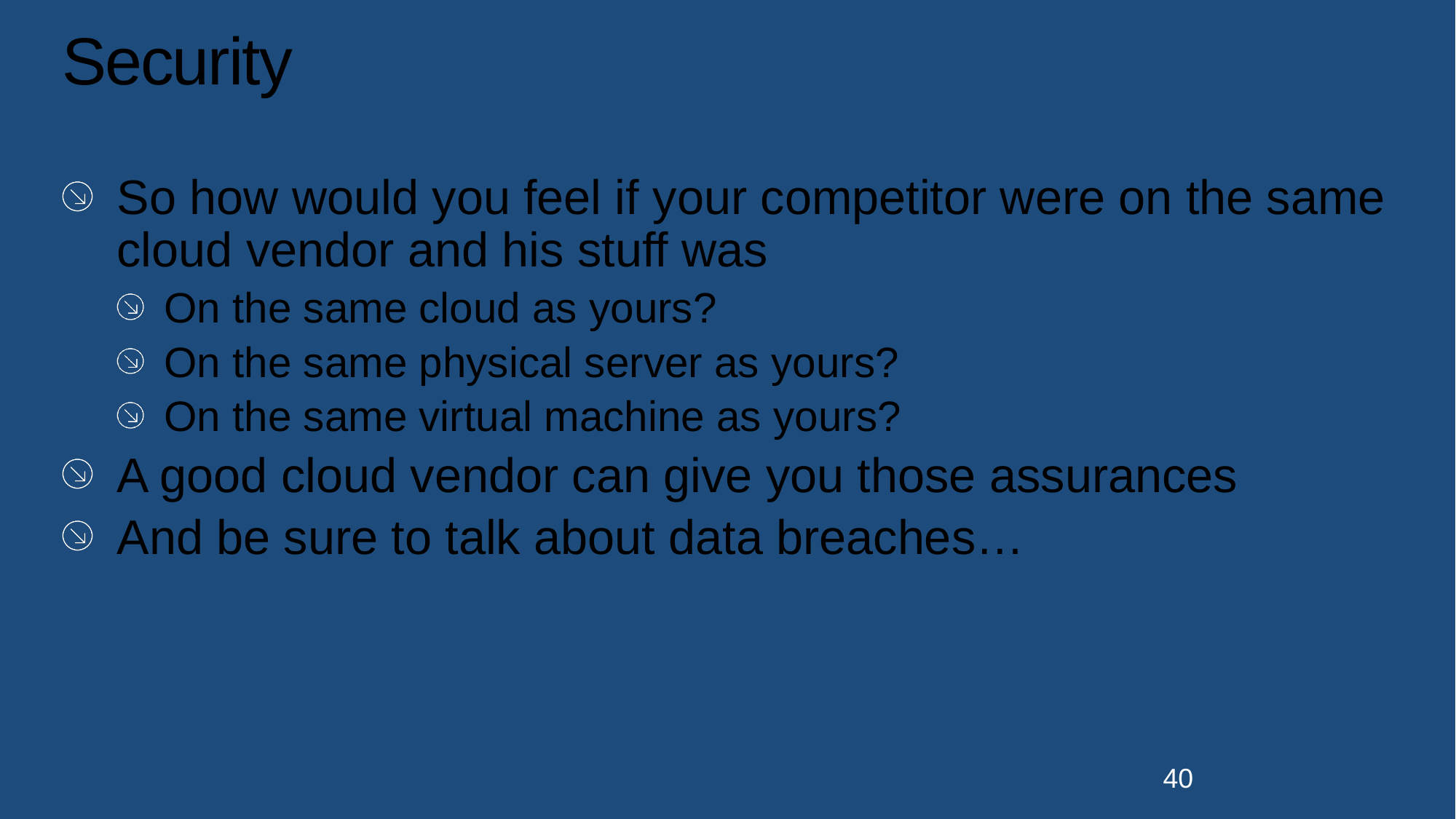

# Security
So how would you feel if your competitor were on the same cloud vendor and his stuff was
On the same cloud as yours?
On the same physical server as yours?
On the same virtual machine as yours?
A good cloud vendor can give you those assurances
And be sure to talk about data breaches…
40